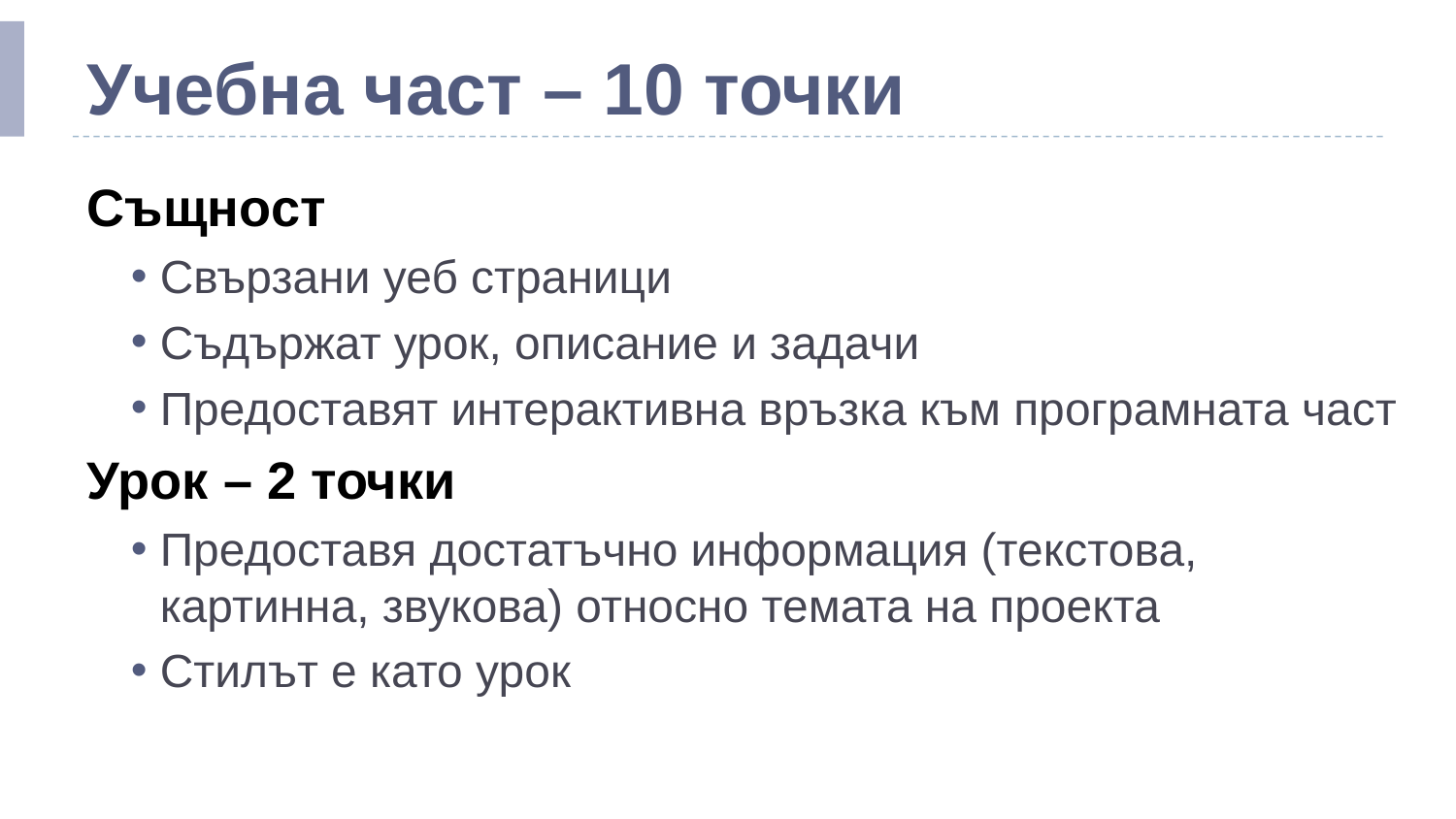

# Учебна част – 10 точки
Същност
Свързани уеб страници
Съдържат урок, описание и задачи
Предоставят интерактивна връзка към програмната част
Урок – 2 точки
Предоставя достатъчно информация (текстова, картинна, звукова) относно темата на проекта
Стилът е като урок